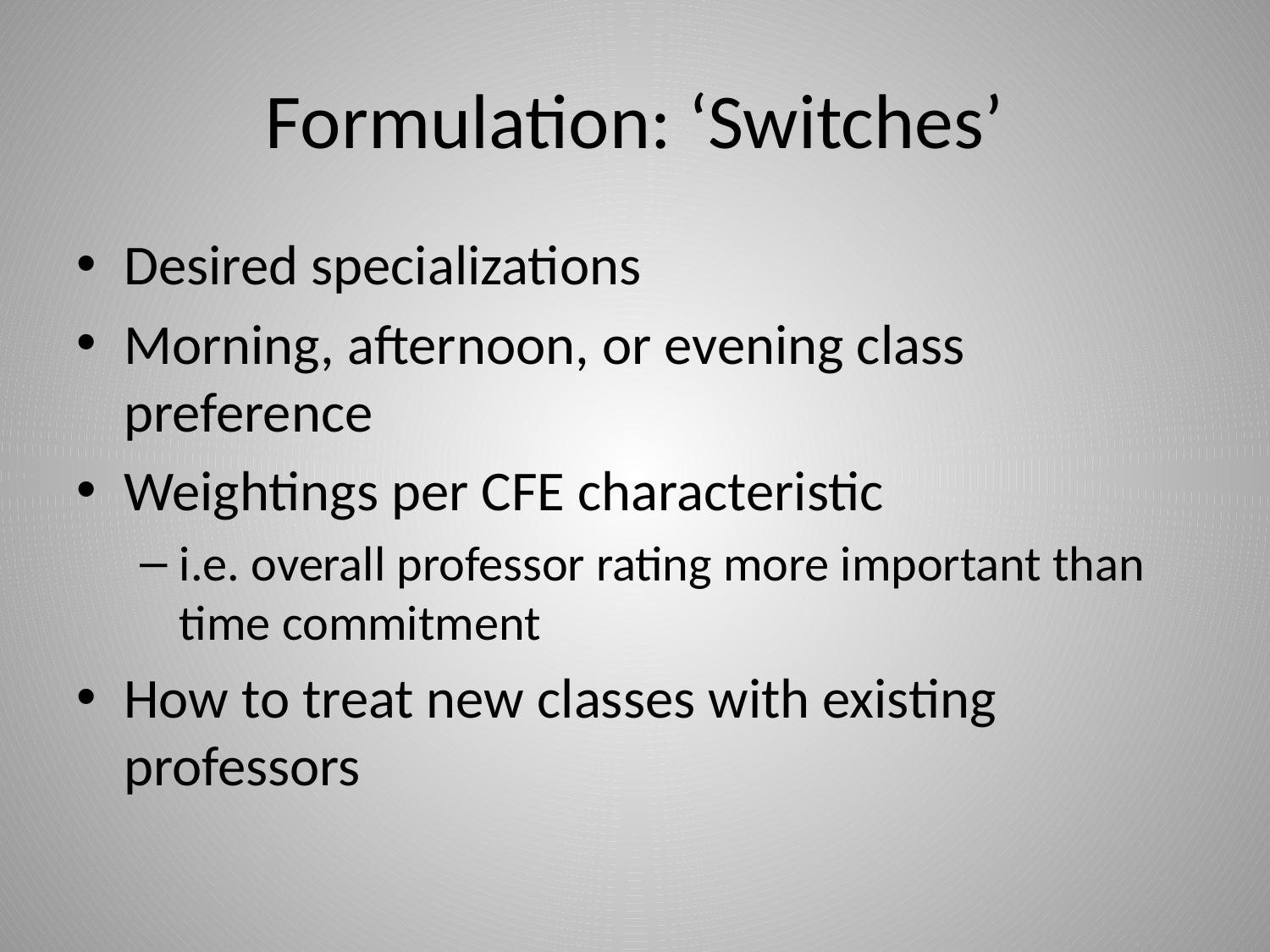

# Formulation: ‘Switches’
Desired specializations
Morning, afternoon, or evening class preference
Weightings per CFE characteristic
i.e. overall professor rating more important than time commitment
How to treat new classes with existing professors